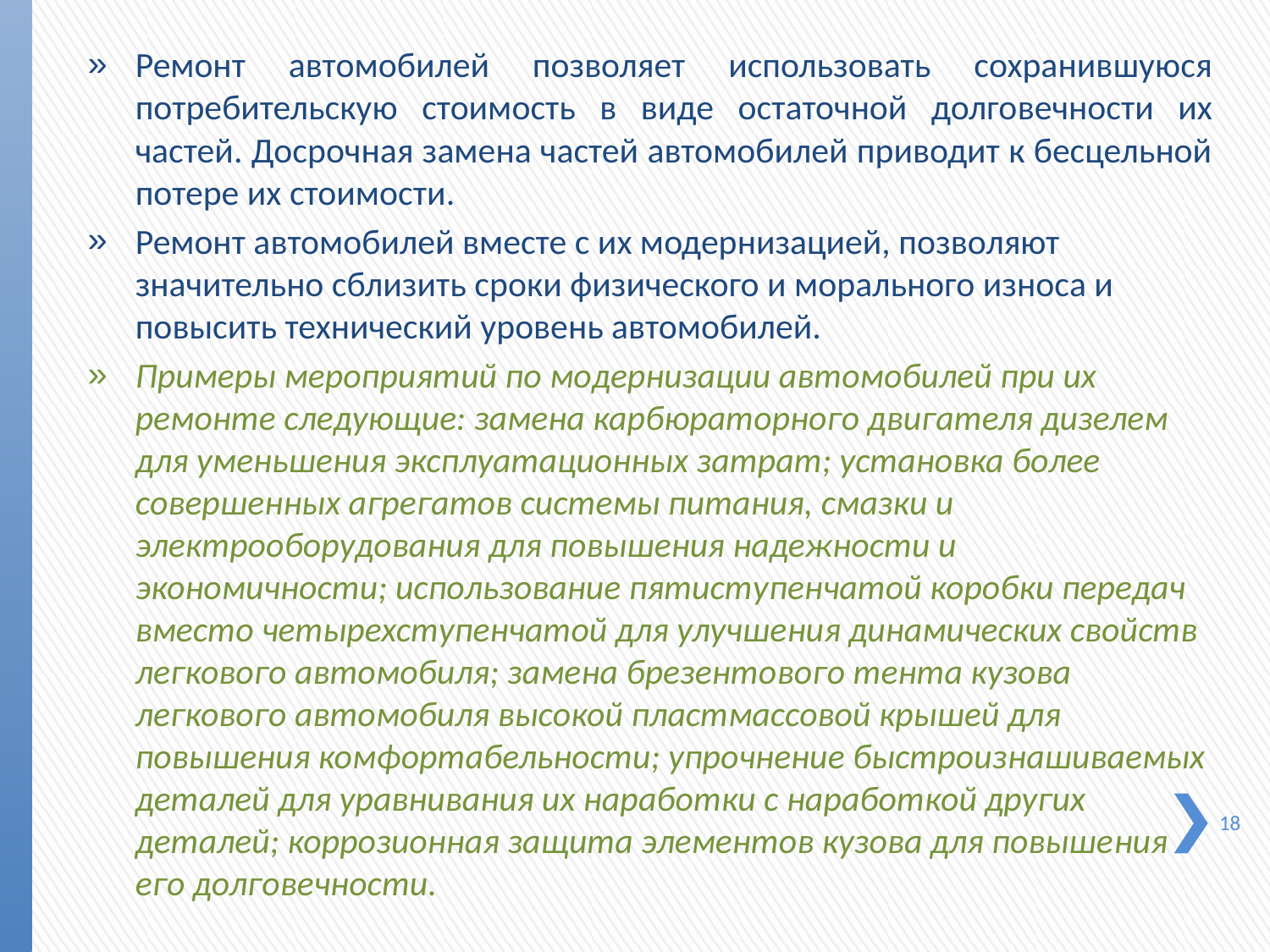

Ремонт автомобилей позволяет использовать сохранив­шуюся потребительскую стоимость в виде остаточной долго­вечности их частей. Досрочная замена частей автомобилей приводит к бесцельной потере их стоимости.
Ремонт автомобилей вместе с их модернизацией, позво­ляют значительно сблизить сроки физического и морального износа и повысить технический уровень автомобилей.
Примеры мероприятий по модернизации автомобилей при их ремонте следующие: замена карбюраторного двигателя дизелем для уменьшения эксплуатационных затрат; установка более совершен­ных агрегатов системы питания, смазки и электрооборудования для повышения надежности и экономичности; использование пятисту­пенчатой коробки передач вместо четырехступенчатой для улучше­ния динамических свойств легкового автомобиля; замена брезенто­вого тента кузова легкового автомобиля высокой пластмассовой крышей для повышения комфортабельности; упрочнение быстроиз­нашиваемых деталей для уравнивания их наработки с наработкой других деталей; коррозионная защита элементов кузова для повыше­ния его долговечности.
18